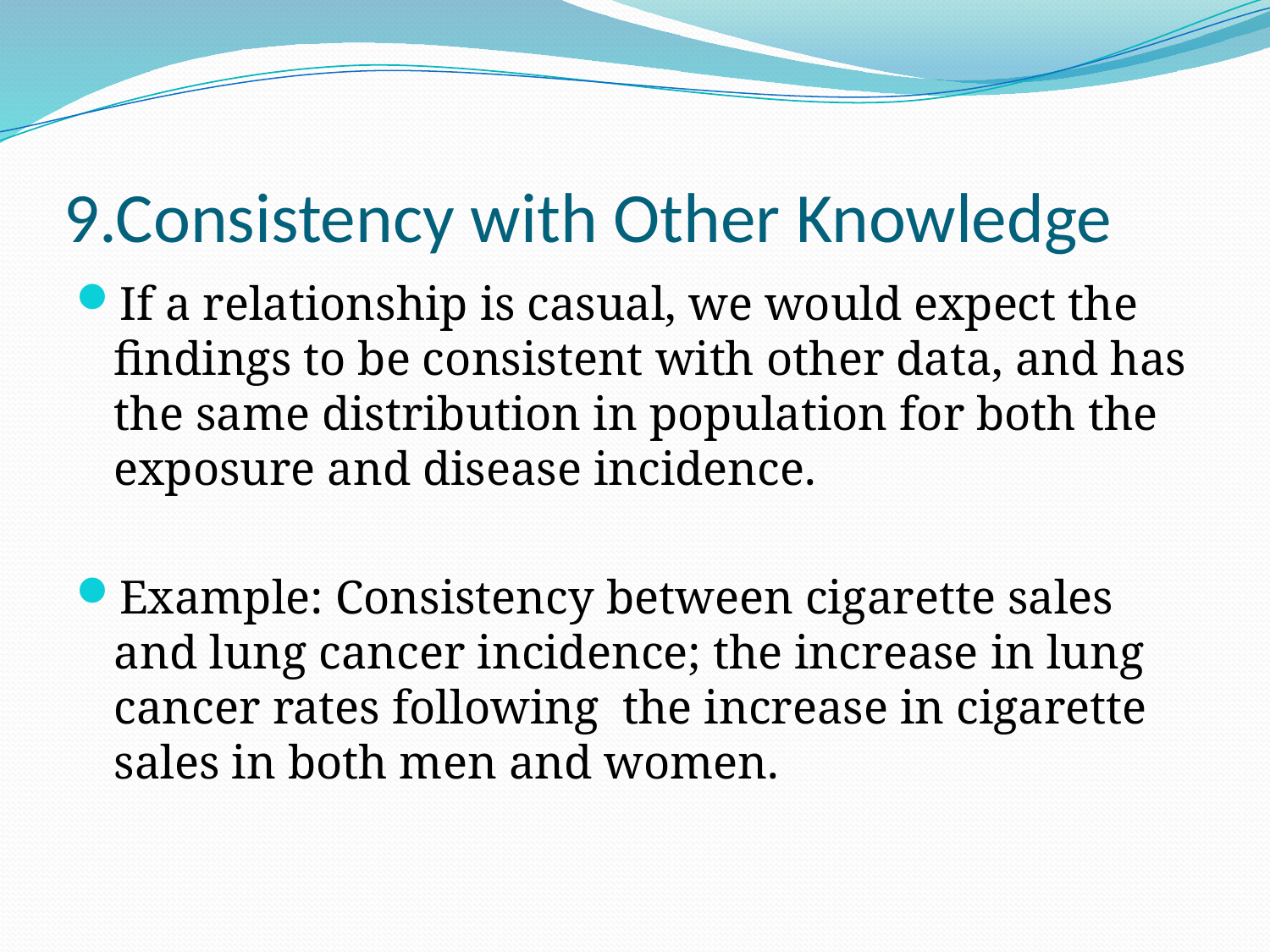

# 9.Consistency with Other Knowledge
If a relationship is casual, we would expect the findings to be consistent with other data, and has the same distribution in population for both the exposure and disease incidence.

Example: Consistency between cigarette sales and lung cancer incidence; the increase in lung cancer rates following  the increase in cigarette sales in both men and women.